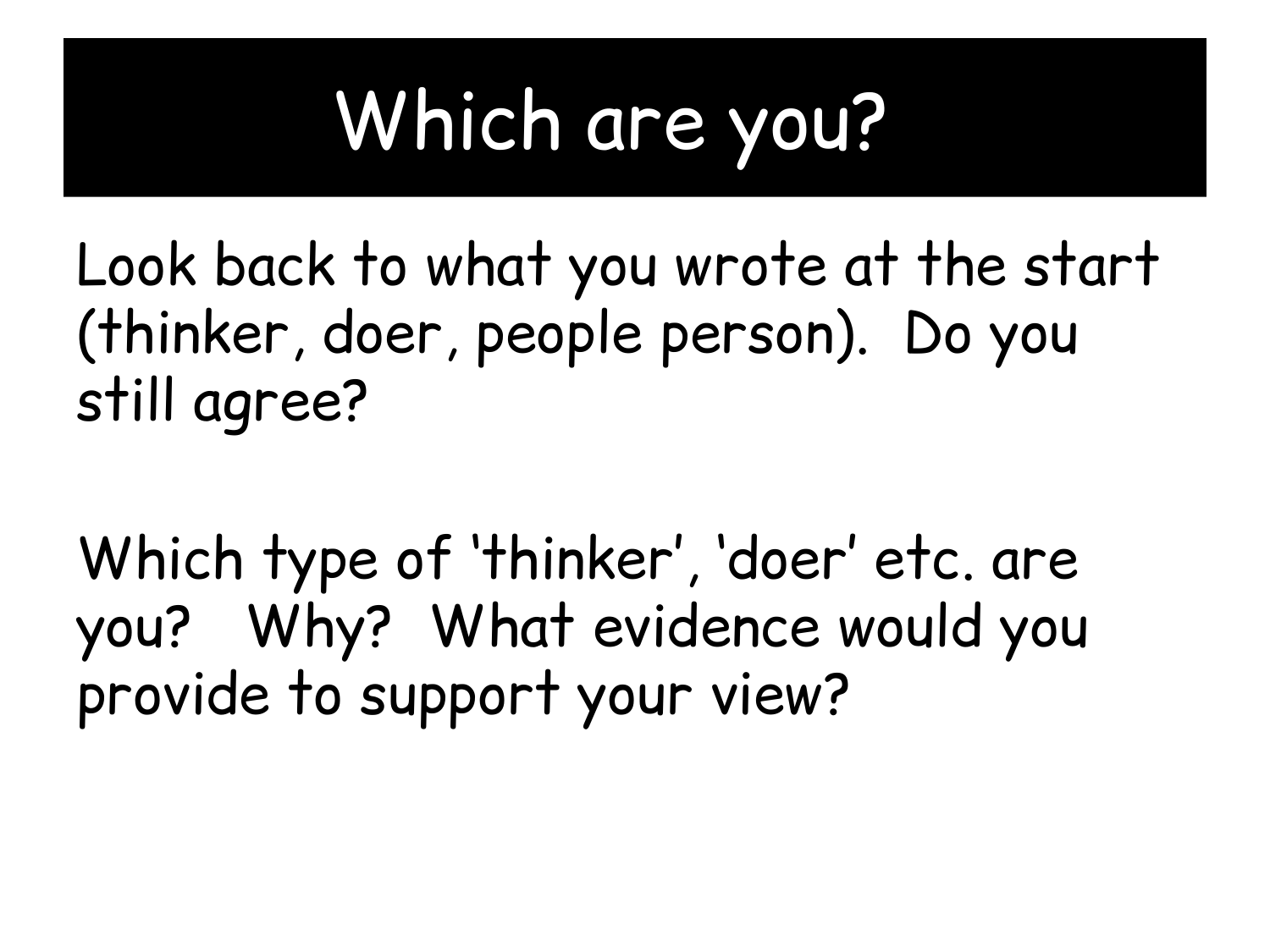

# Which are you?
Look back to what you wrote at the start (thinker, doer, people person).  Do you still agree?

Which type of ‘thinker’, ‘doer’ etc. are you?   Why?  What evidence would you provide to support your view?